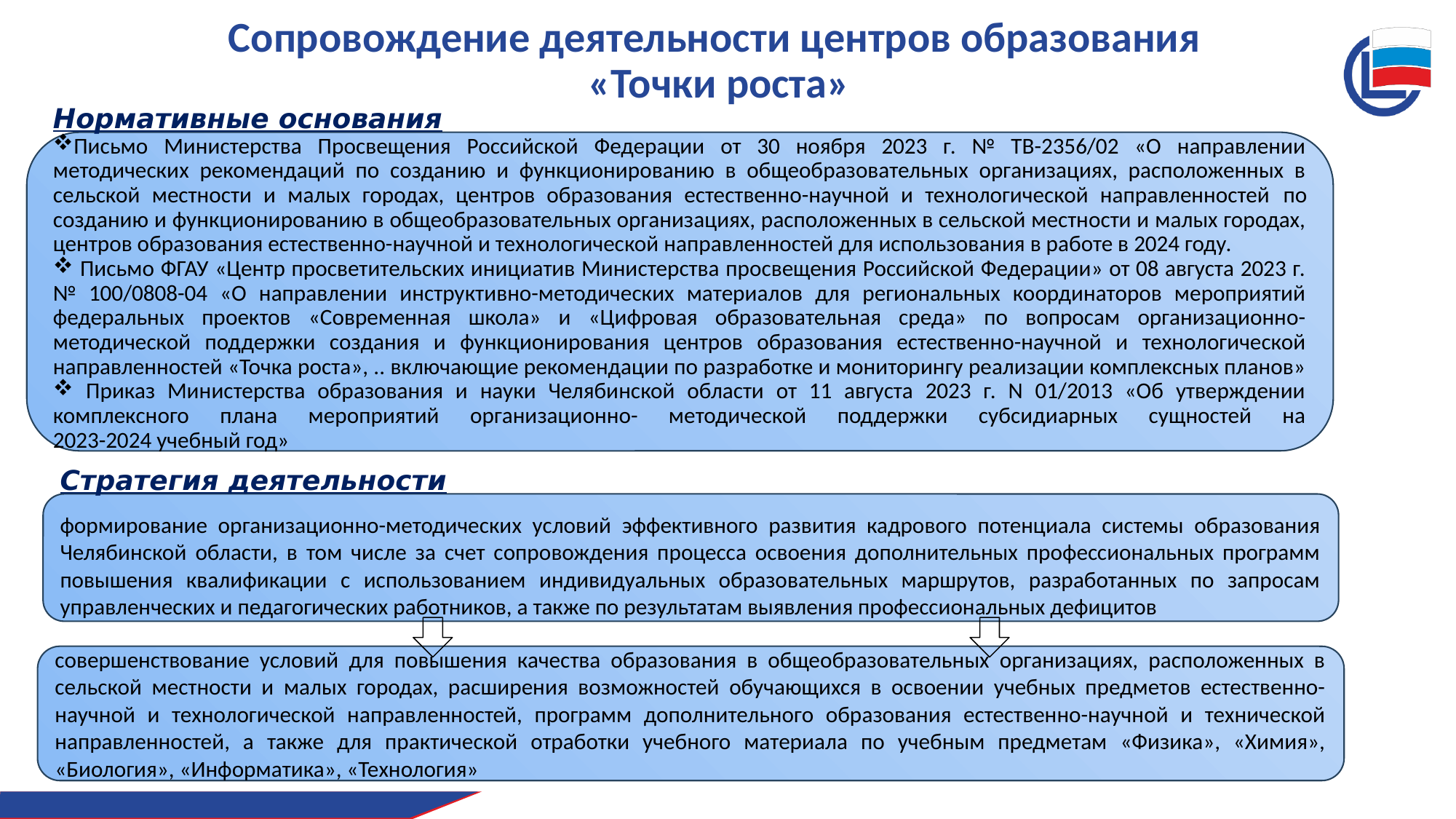

# Сопровождение деятельности центров образования «Точки роста»
Нормативные основания
Письмо Министерства Просвещения Российской Федерации от 30 ноября 2023 г. № ТВ-2356/02 «О направлении методических рекомендаций по созданию и функционированию в общеобразовательных организациях, расположенных в сельской местности и малых городах, центров образования естественно-научной и технологической направленностей по созданию и функционированию в общеобразовательных организациях, расположенных в сельской местности и малых городах, центров образования естественно-научной и технологической направленностей для использования в работе в 2024 году.
 Письмо ФГАУ «Центр просветительских инициатив Министерства просвещения Российской Федерации» от 08 августа 2023 г. № 100/0808-04 «О направлении инструктивно-методических материалов для региональных координаторов мероприятий федеральных проектов «Современная школа» и «Цифровая образовательная среда» по вопросам организационно-методической поддержки создания и функционирования центров образования естественно-научной и технологической направленностей «Точка роста», .. включающие рекомендации по разработке и мониторингу реализации комплексных планов»
 Приказ Министерства образования и науки Челябинской области от 11 августа 2023 г. N 01/2013 «Об утверждении комплексного плана мероприятий организационно- методической поддержки субсидиарных сущностей на
2023-2024 учебный год»

Стратегия деятельности

формирование организационно-методических условий эффективного развития кадрового потенциала системы образования Челябинской области, в том числе за счет сопровождения процесса освоения дополнительных профессиональных программ повышения квалификации с использованием индивидуальных образовательных маршрутов, разработанных по запросам управленческих и педагогических работников, а также по результатам выявления профессиональных дефицитов

совершенствование условий для повышения качества образования в общеобразовательных организациях, расположенных в сельской местности и малых городах, расширения возможностей обучающихся в освоении учебных предметов естественно-научной и технологической направленностей, программ дополнительного образования естественно-научной и технической направленностей, а также для практической отработки учебного материала по учебным предметам «Физика», «Химия», «Биология», «Информатика», «Технология»